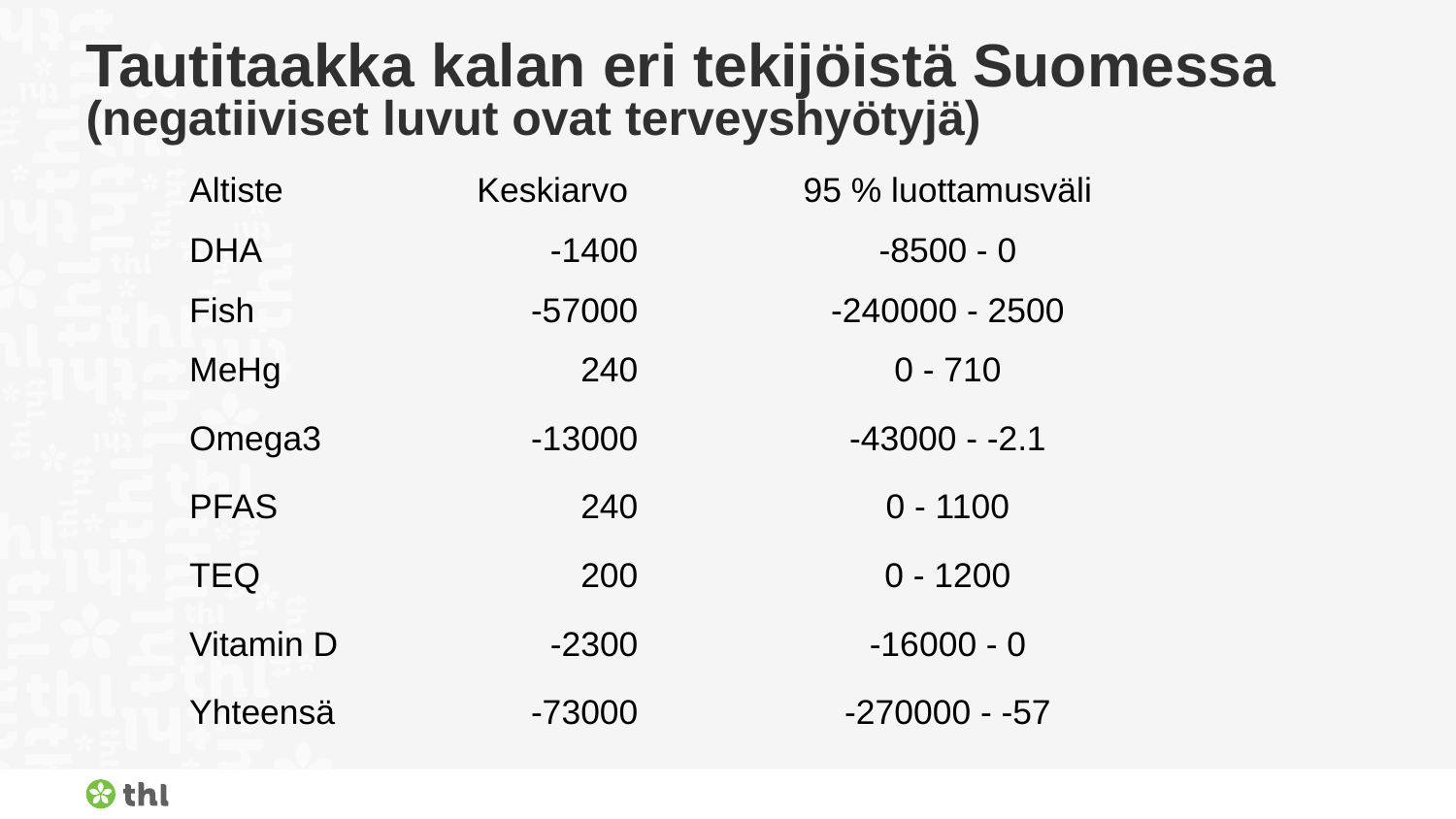

# Tautitaakka kalan eri tekijöistä Suomessa (negatiiviset luvut ovat terveyshyötyjä)
| Altiste | Keskiarvo | 95 % luottamusväli |
| --- | --- | --- |
| DHA | -1400 | -8500 - 0 |
| Fish | -57000 | -240000 - 2500 |
| MeHg | 240 | 0 - 710 |
| Omega3 | -13000 | -43000 - -2.1 |
| PFAS | 240 | 0 - 1100 |
| TEQ | 200 | 0 - 1200 |
| Vitamin D | -2300 | -16000 - 0 |
| Yhteensä | -73000 | -270000 - -57 |